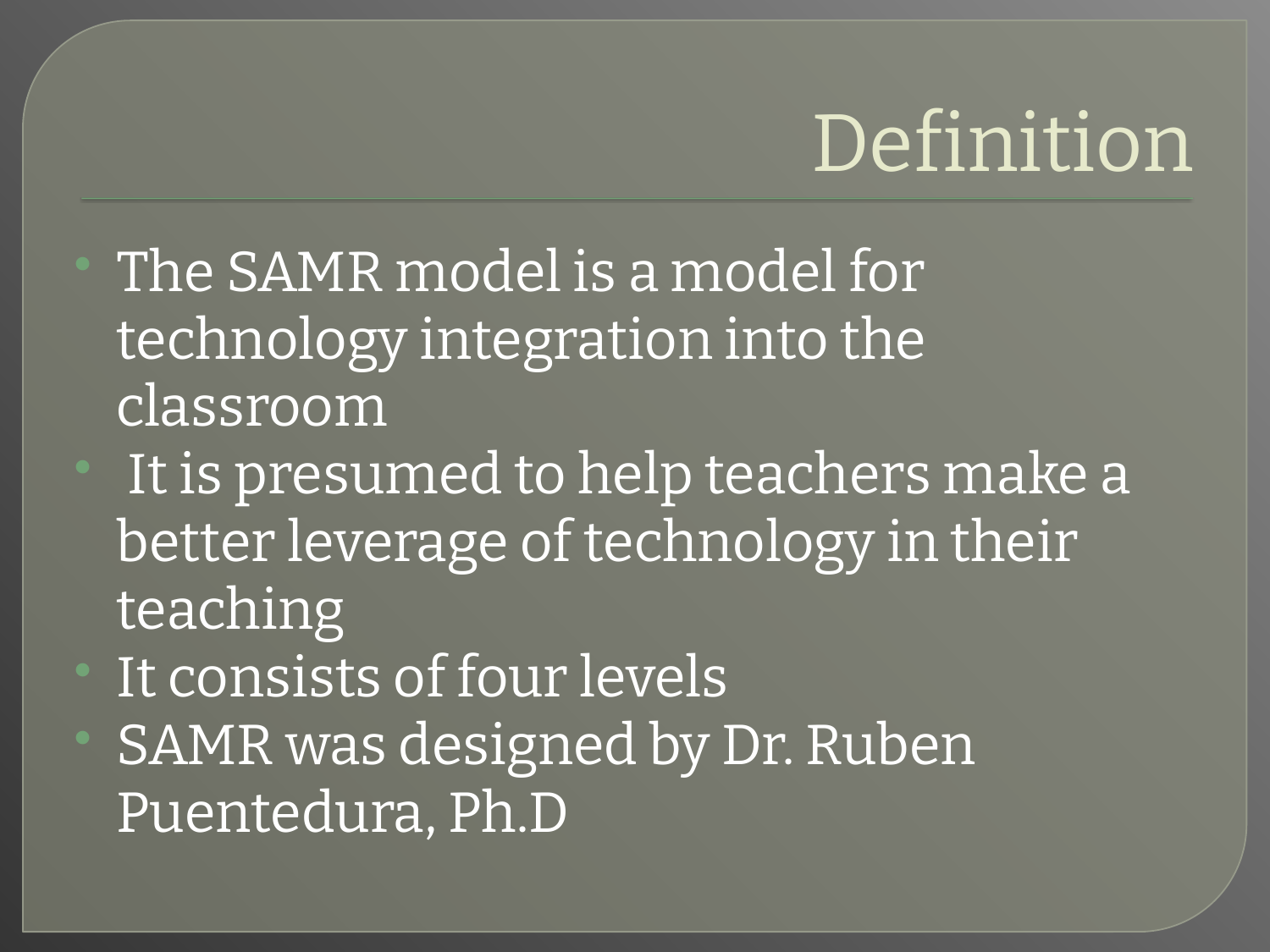

# Definition
The SAMR model is a model for technology integration into the classroom
 It is presumed to help teachers make a better leverage of technology in their teaching
It consists of four levels
SAMR was designed by Dr. Ruben Puentedura, Ph.D